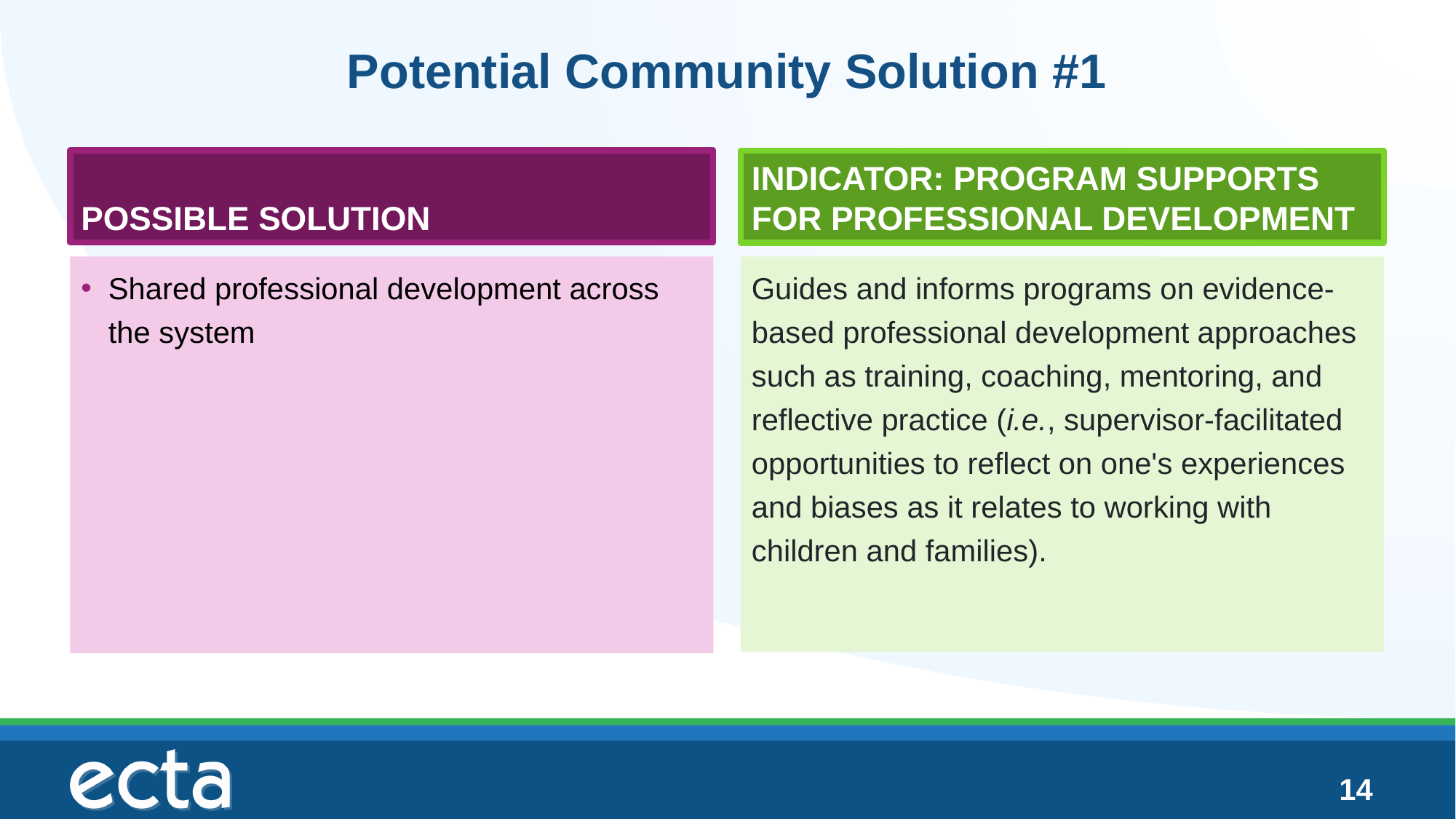

# Potential Community Solution #1
Possible SOlution
Indicator: Program supports for Professional Development
Guides and informs programs on evidence-based professional development approaches such as training, coaching, mentoring, and reflective practice (i.e., supervisor-facilitated opportunities to reflect on one's experiences and biases as it relates to working with children and families).

Shared professional development across the system
14